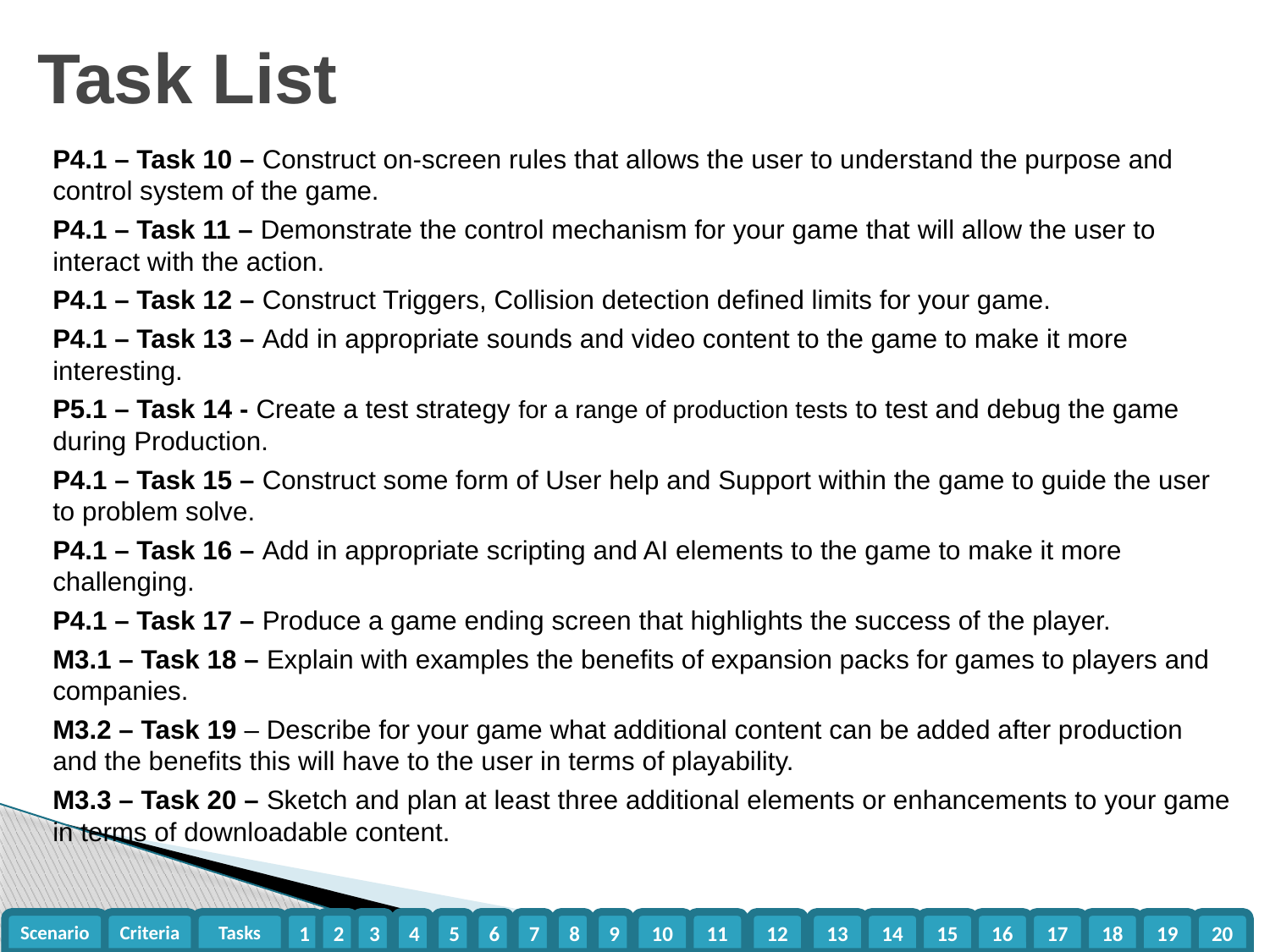

# Task List
P4.1 – Task 10 – Construct on-screen rules that allows the user to understand the purpose and control system of the game.
P4.1 – Task 11 – Demonstrate the control mechanism for your game that will allow the user to interact with the action.
P4.1 – Task 12 – Construct Triggers, Collision detection defined limits for your game.
P4.1 – Task 13 – Add in appropriate sounds and video content to the game to make it more interesting.
P5.1 – Task 14 - Create a test strategy for a range of production tests to test and debug the game during Production.
P4.1 – Task 15 – Construct some form of User help and Support within the game to guide the user to problem solve.
P4.1 – Task 16 – Add in appropriate scripting and AI elements to the game to make it more challenging.
P4.1 – Task 17 – Produce a game ending screen that highlights the success of the player.
M3.1 – Task 18 – Explain with examples the benefits of expansion packs for games to players and companies.
M3.2 – Task 19 – Describe for your game what additional content can be added after production and the benefits this will have to the user in terms of playability.
M3.3 – Task 20 – Sketch and plan at least three additional elements or enhancements to your game in terms of downloadable content.
Scenario
Criteria
Tasks
1
2
3
4
5
6
7
8
9
10
11
12
13
14
15
16
17
18
19
20